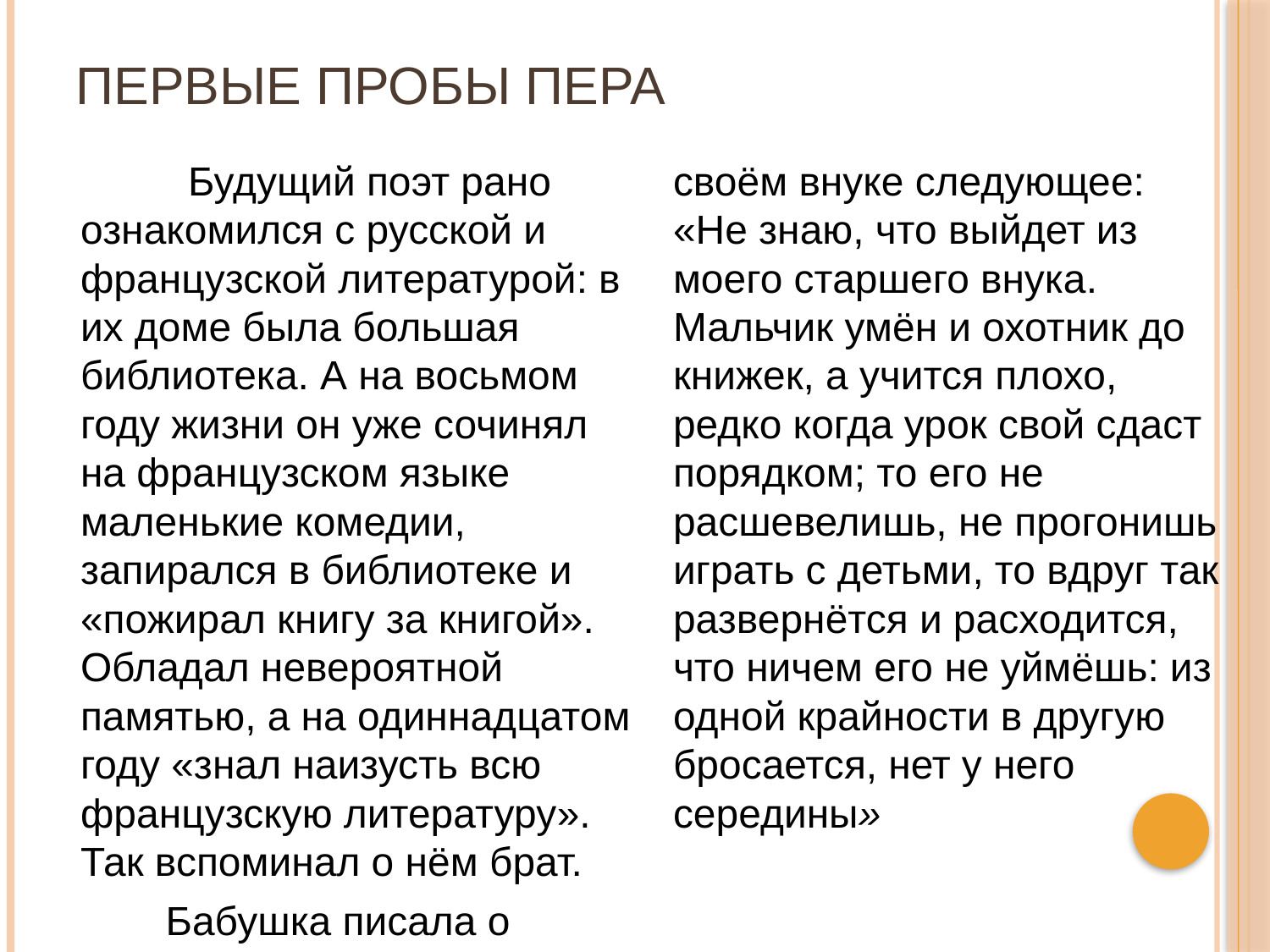

# Первые пробы пера
             Будущий поэт рано ознакомился с русской и французской литературой: в их доме была большая библиотека. А на восьмом году жизни он уже сочинял на французском языке маленькие комедии, запирался в библиотеке и «пожирал книгу за книгой». Обладал невероятной памятью, а на одиннадцатом году «знал наизусть всю французскую литературу». Так вспоминал о нём брат.
           Бабушка писала о своём внуке следующее:   «Не знаю, что выйдет из моего старшего внука. Мальчик умён и охотник до книжек, а учится плохо, редко когда урок свой сдаст порядком; то его не расшевелишь, не прогонишь играть с детьми, то вдруг так развернётся и расходится, что ничем его не уймёшь: из одной крайности в другую бросается, нет у него середины»